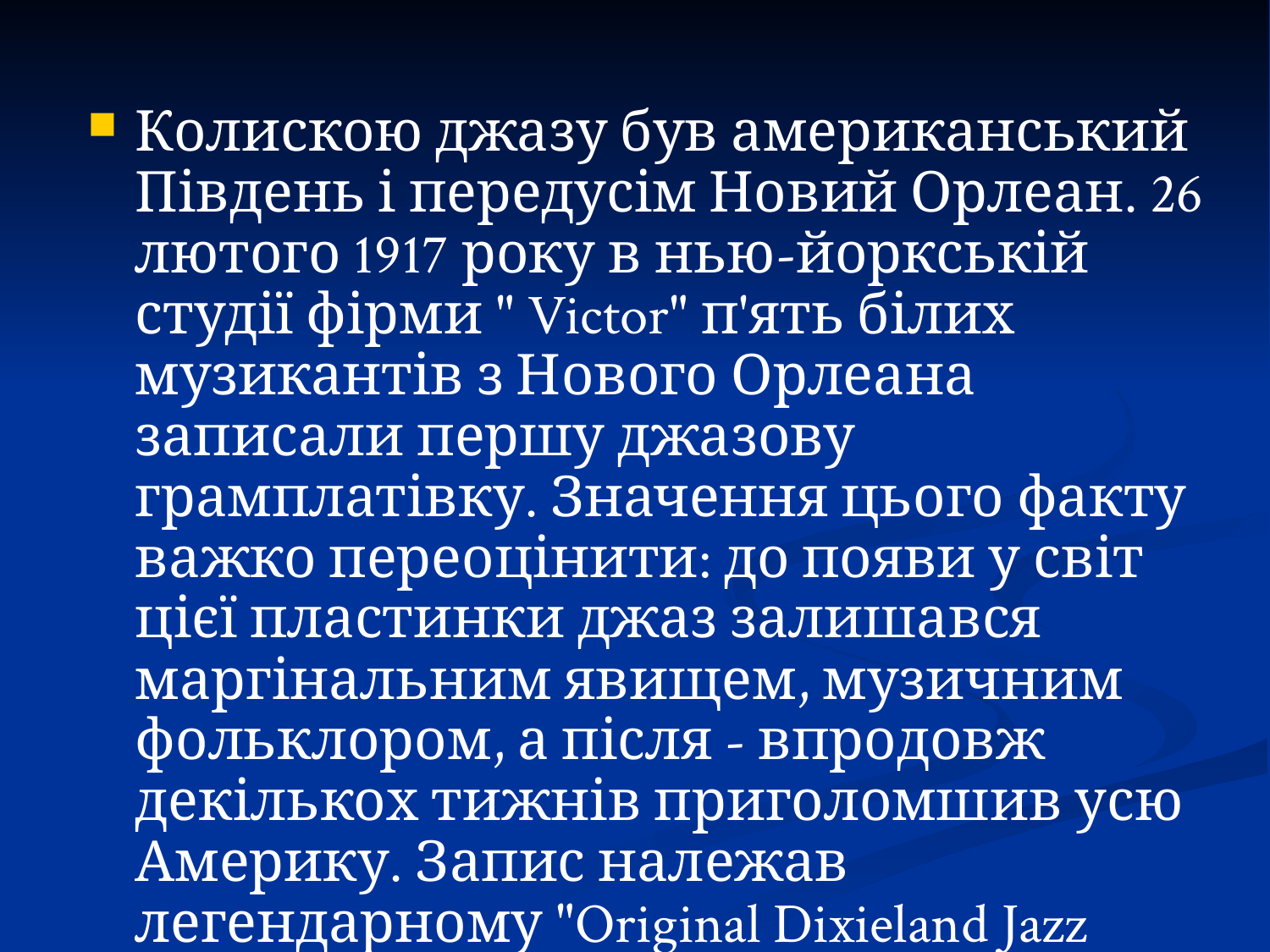

Колискою джазу був американський Південь і передусім Новий Орлеан. 26 лютого 1917 року в нью-йоркській студії фірми " Victor" п'ять білих музикантів з Нового Орлеана записали першу джазову грамплатівку. Значення цього факту важко переоцінити: до появи у світ цієї пластинки джаз залишався маргінальним явищем, музичним фольклором, а після - впродовж декількох тижнів приголомшив усю Америку. Запис належав легендарному "Original Dixieland Jazz Band".